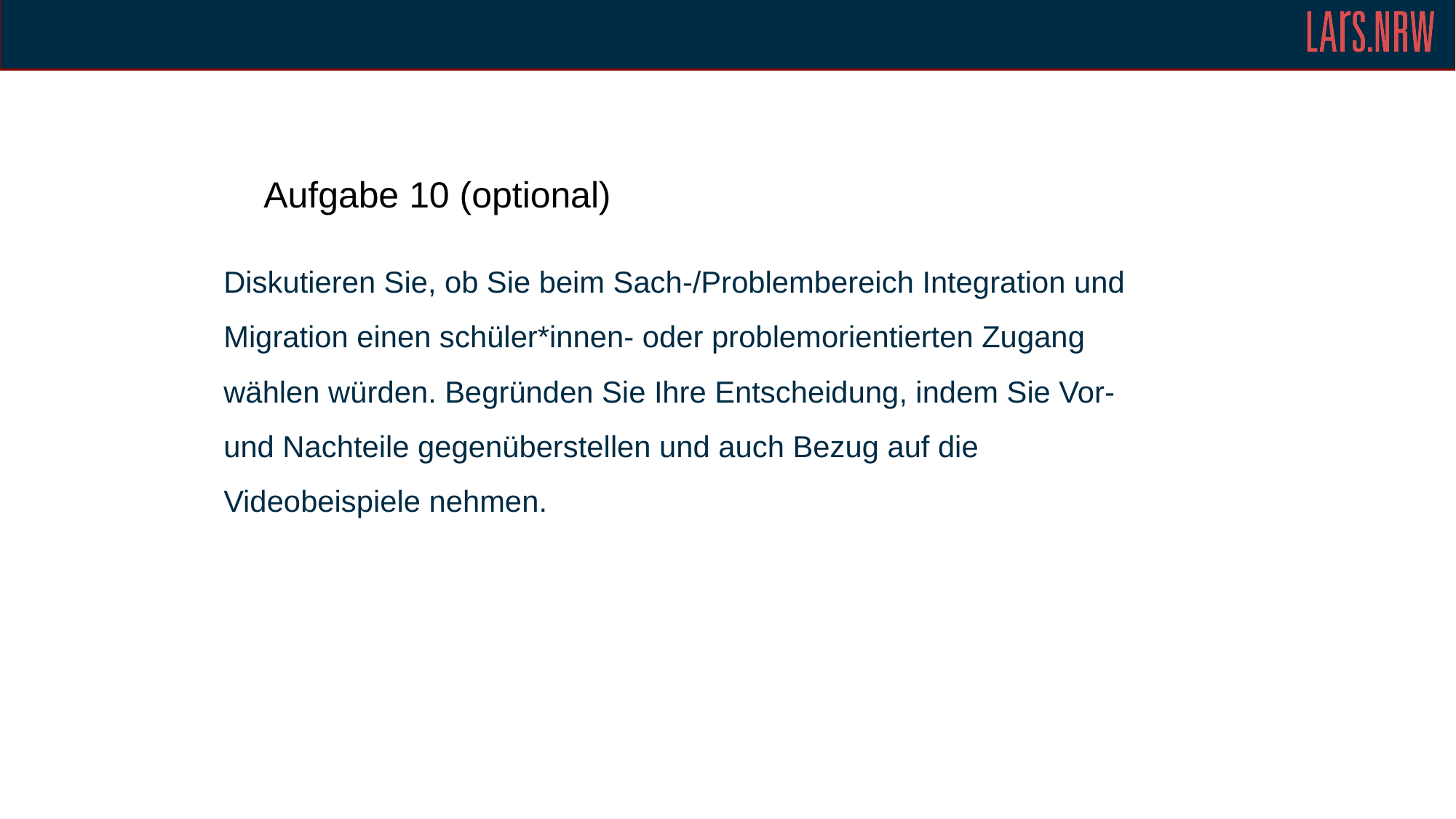

# Aufgabe 10 (optional)
Diskutieren Sie, ob Sie beim Sach-/Problembereich Integration und Migration einen schüler*innen- oder problemorientierten Zugang wählen würden. Begründen Sie Ihre Entscheidung, indem Sie Vor- und Nachteile gegenüberstellen und auch Bezug auf die Videobeispiele nehmen.